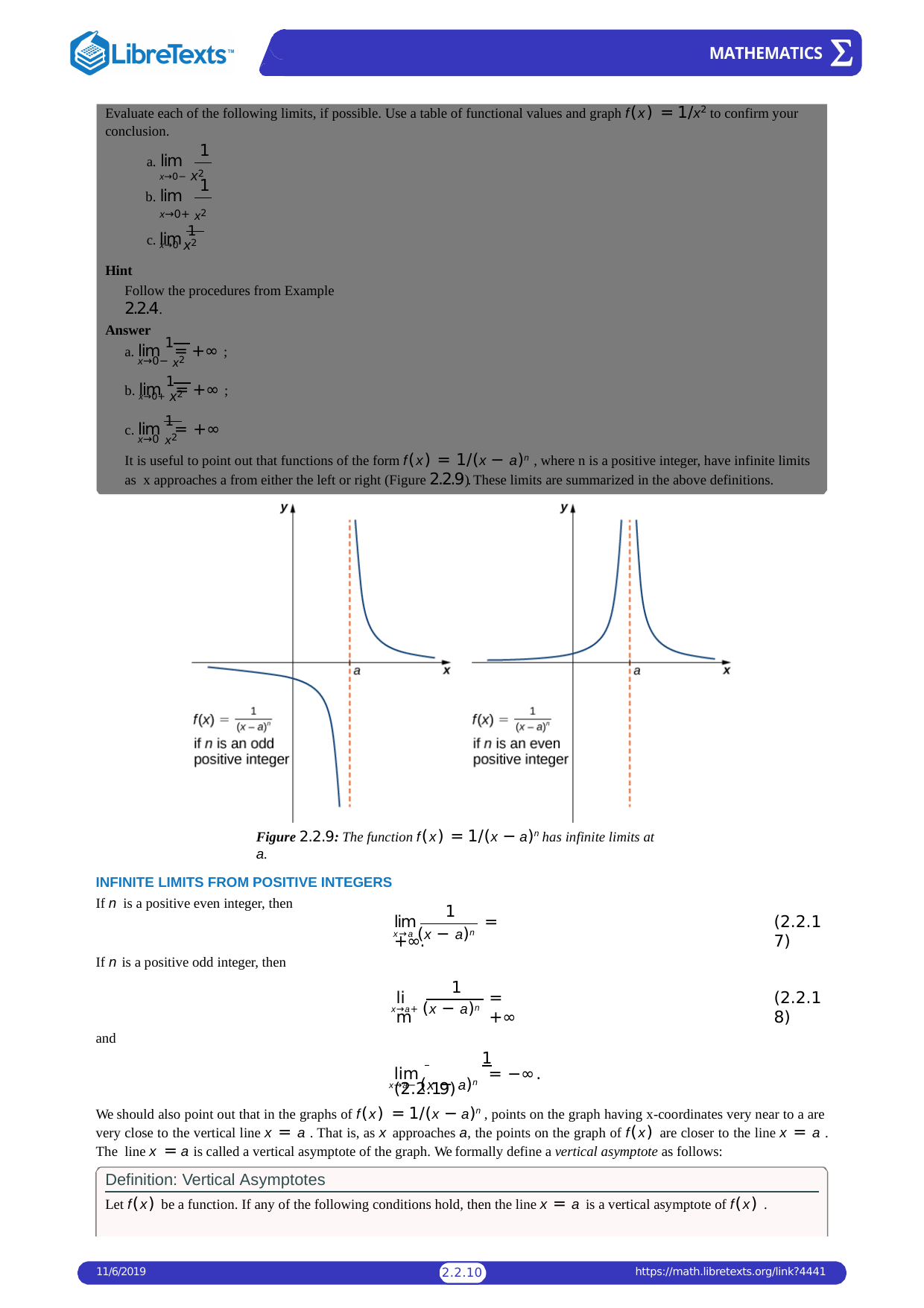

Evaluate each of the following limits, if possible. Use a table of functional values and graph f(x) = 1/x2 to confirm your  conclusion.

1
a. lim

x→0− x2
1
b. lim
x→0+ x2

c. lim 1

x→0 x2
Hint
Follow the procedures from Example 2.2.4.
Answer
a. lim 1 = +∞ ;
x→0− x2

b. lim 1 = +∞ ;

x→0+ x2
c. lim 1 = +∞
x→0 x2
It is useful to point out that functions of the form f(x) = 1/(x − a)n , where n is a positive integer, have infinite limits as  x approaches a from either the left or right (Figure 2.2.9). These limits are summarized in the above definitions.

Figure 2.2.9: The function f(x) = 1/(x − a)n has infinite limits at a.
INFINITE LIMITS FROM POSITIVE INTEGERS
If n is a positive even integer, then
1
lim	= +∞.
(2.2.17)
x→a (x − a)n

If n is a positive odd integer, then
1
lim
= +∞
(2.2.18)
x→a+ (x − a)n

and
 	1
lim	= −∞.	(2.2.19)
x→a− (x − a)n
We should also point out that in the graphs of f(x) = 1/(x − a)n , points on the graph having x-coordinates very near to a are  very close to the vertical line x = a . That is, as x approaches a, the points on the graph of f(x) are closer to the line x = a . The  line x = a is called a vertical asymptote of the graph. We formally define a vertical asymptote as follows:
Definition: Vertical Asymptotes
Let f(x) be a function. If any of the following conditions hold, then the line x = a is a vertical asymptote of f(x) .

11/6/2019
https://math.libretexts.org/link?4441
2.2.10